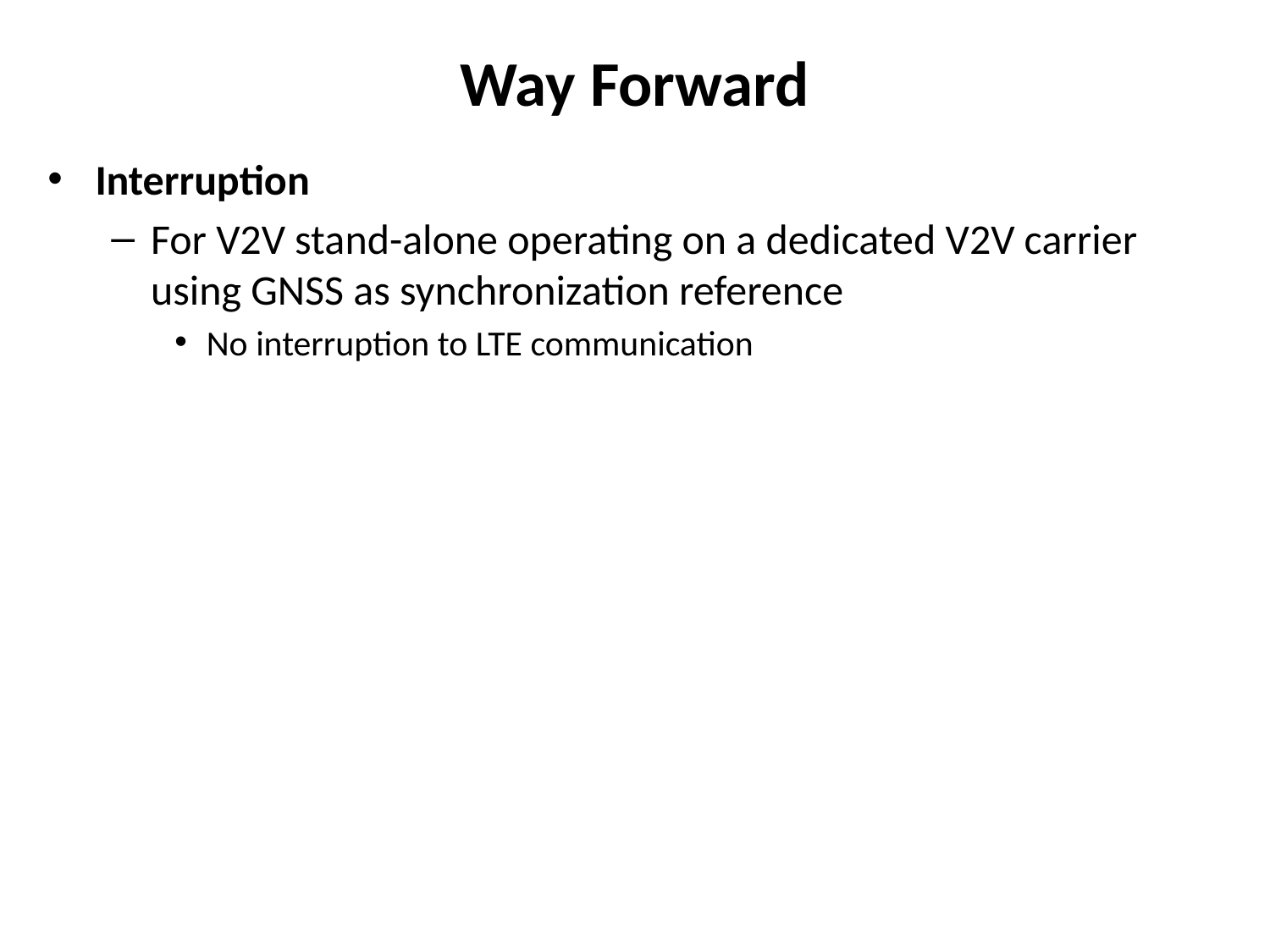

# Way Forward
Interruption
For V2V stand-alone operating on a dedicated V2V carrier using GNSS as synchronization reference
No interruption to LTE communication